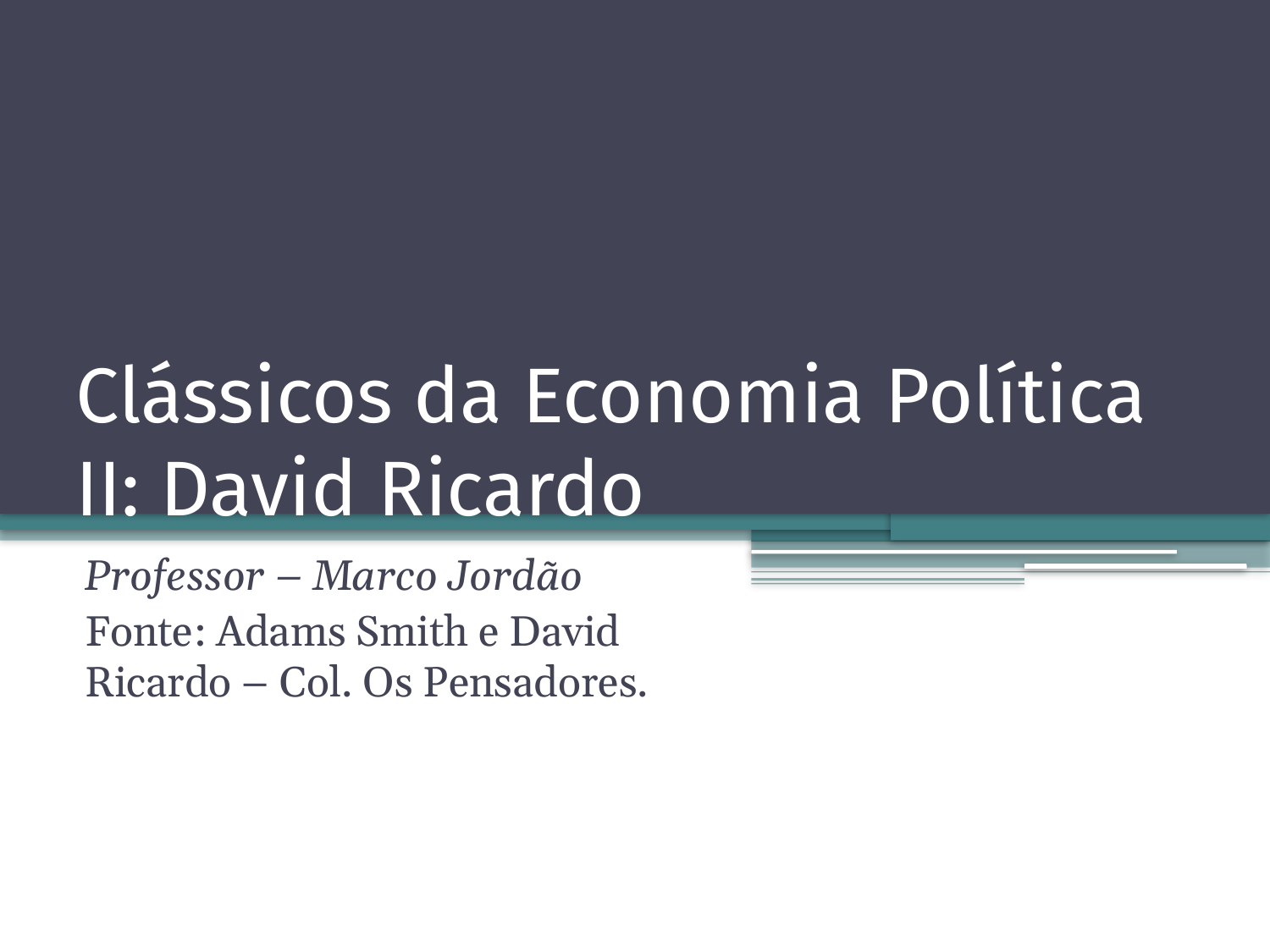

# Clássicos da Economia Política II: David Ricardo
Professor – Marco Jordão
Fonte: Adams Smith e David Ricardo – Col. Os Pensadores.